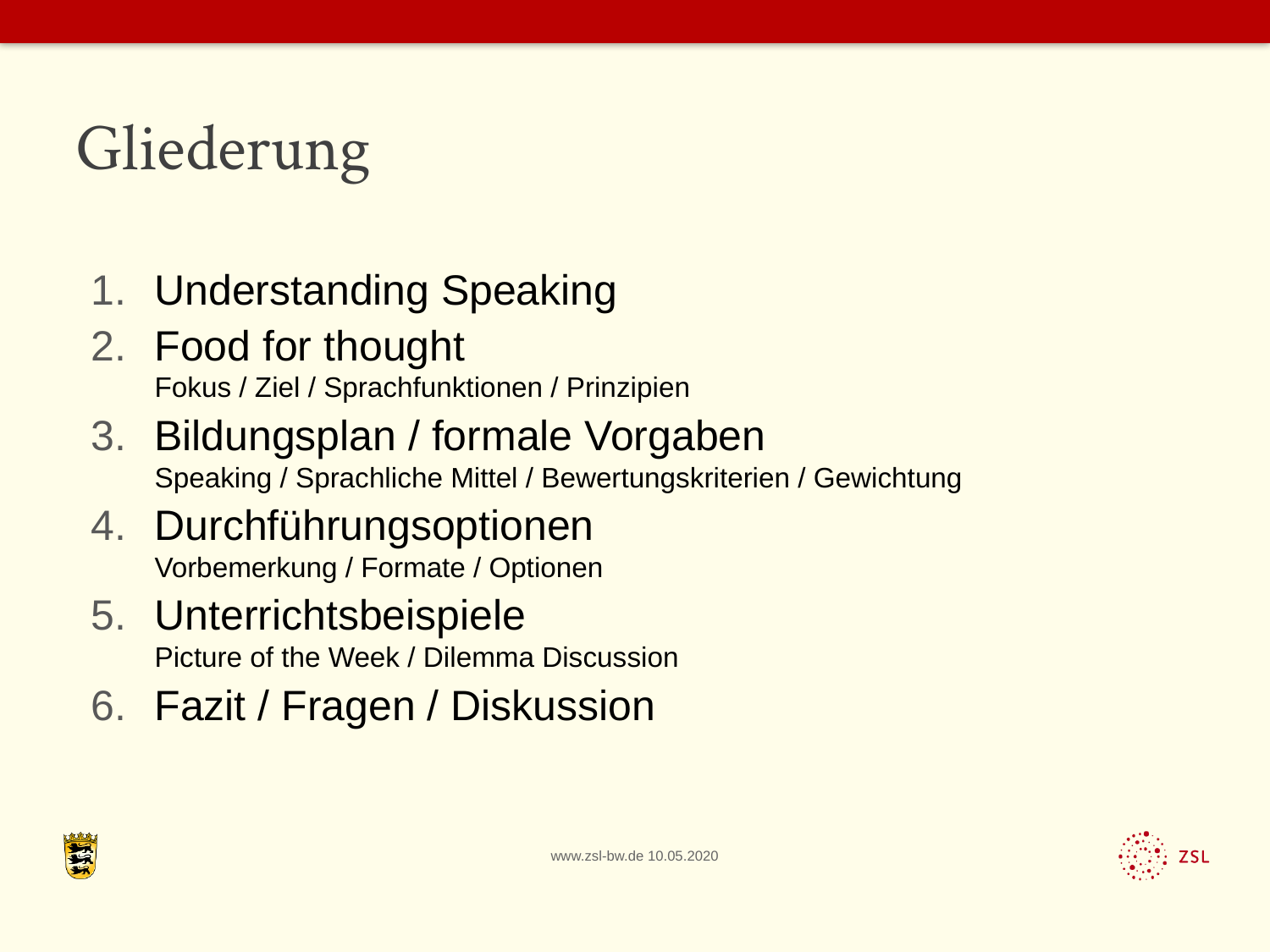

# Gliederung
Understanding Speaking
Food for thought
Fokus / Ziel / Sprachfunktionen / Prinzipien
Bildungsplan / formale Vorgaben
Speaking / Sprachliche Mittel / Bewertungskriterien / Gewichtung
Durchführungsoptionen
Vorbemerkung / Formate / Optionen
Unterrichtsbeispiele
Picture of the Week / Dilemma Discussion
Fazit / Fragen / Diskussion